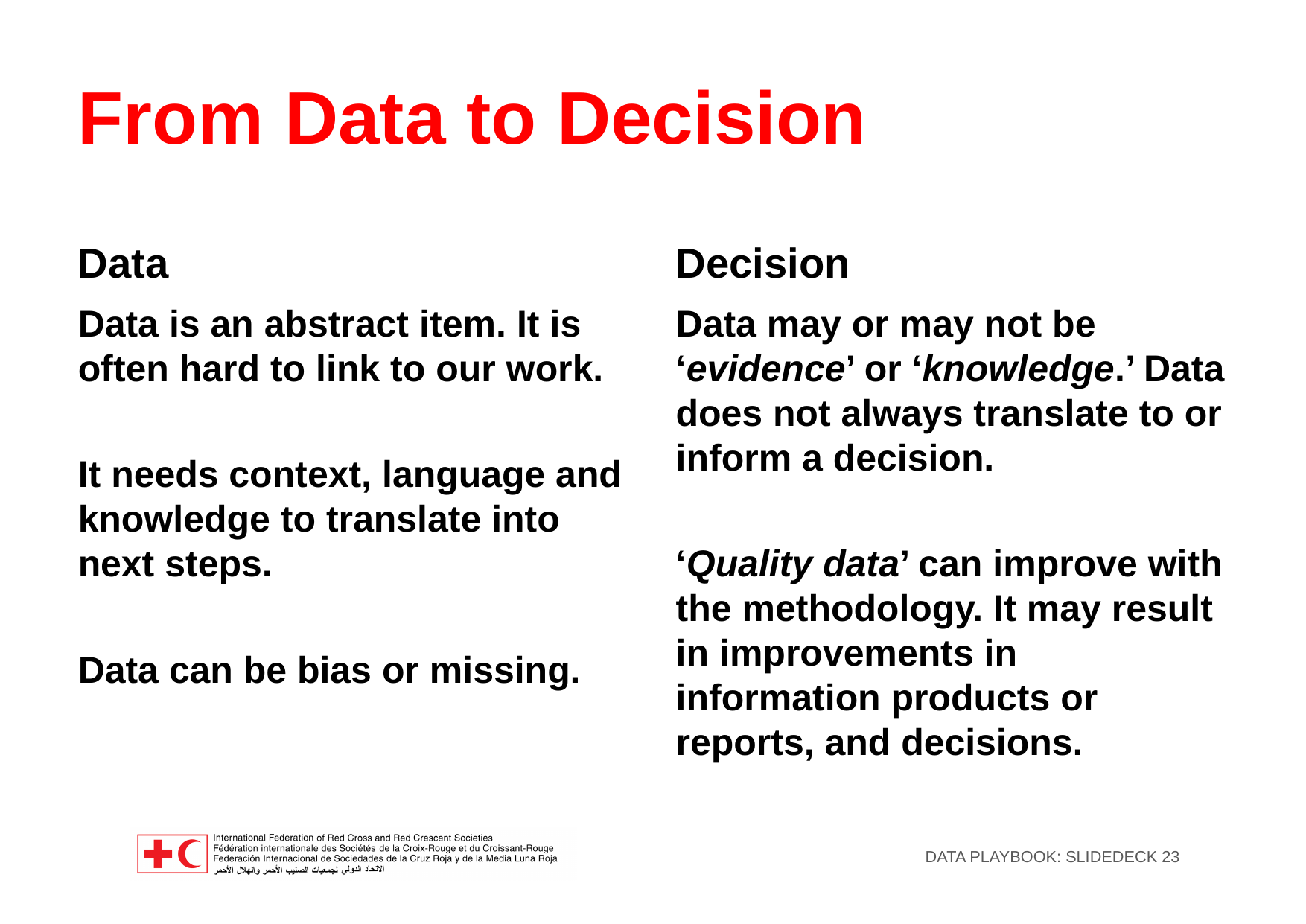

# From Data to Decision
Data
Decision
Data is an abstract item. It is often hard to link to our work.

It needs context, language and knowledge to translate into next steps.

Data can be bias or missing.
Data may or may not be ‘evidence’ or ‘knowledge.’ Data does not always translate to or inform a decision.

‘Quality data’ can improve with the methodology. It may result in improvements in information products or reports, and decisions.